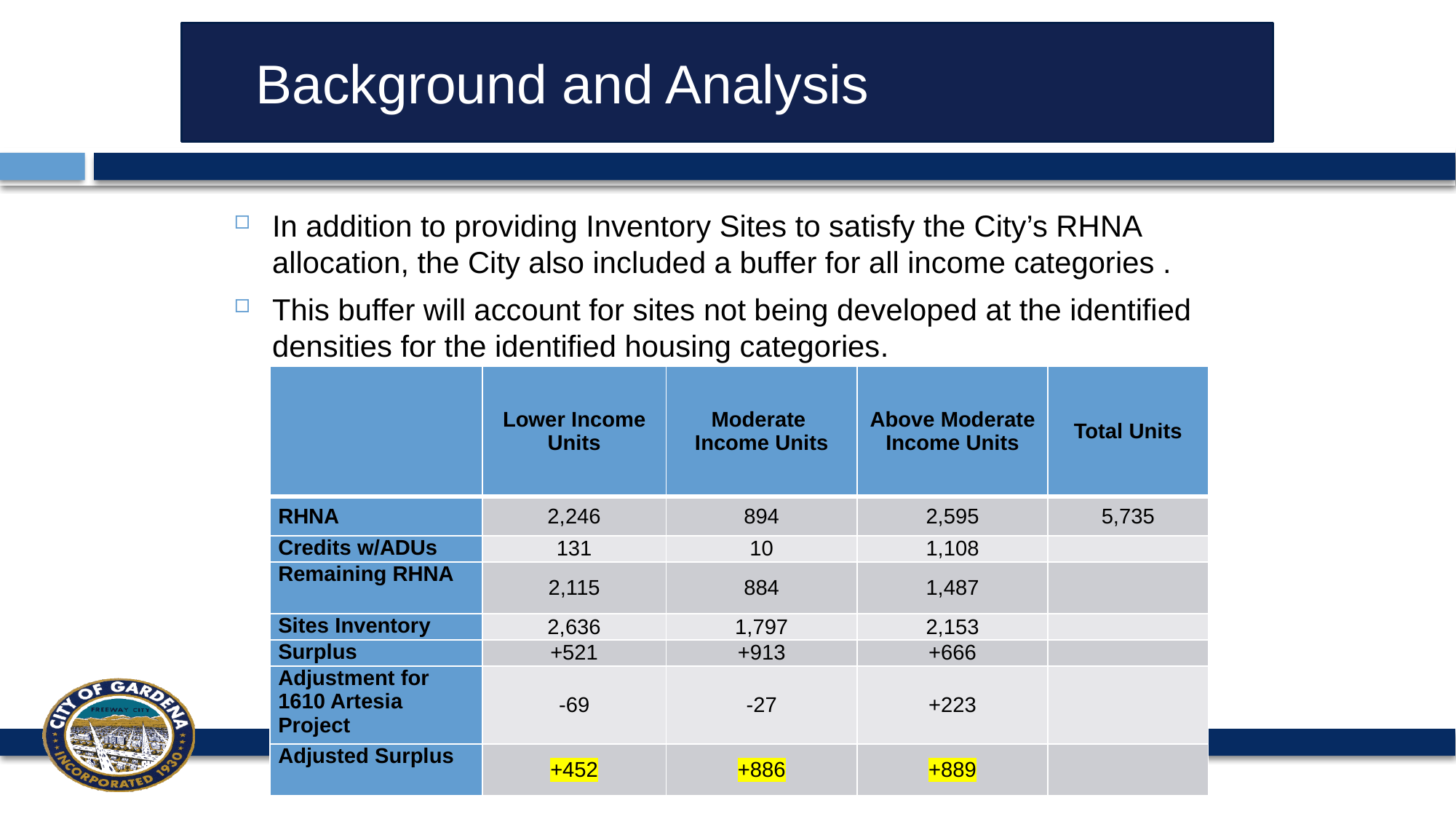

Background and Analysis
In addition to providing Inventory Sites to satisfy the City’s RHNA allocation, the City also included a buffer for all income categories .
This buffer will account for sites not being developed at the identified densities for the identified housing categories.

|  | Lower Income Units | Moderate Income Units | Above Moderate Income Units | Total Units |
| --- | --- | --- | --- | --- |
| RHNA | 2,246 | 894 | 2,595 | 5,735 |
| Credits w/ADUs | 131 | 10 | 1,108 |  |
| Remaining RHNA | 2,115 | 884 | 1,487 |  |
| Sites Inventory | 2,636 | 1,797 | 2,153 |  |
| Surplus | +521 | +913 | +666 |  |
| Adjustment for 1610 Artesia Project | -69 | -27 | +223 |  |
| Adjusted Surplus | +452 | +886 | +889 |  |